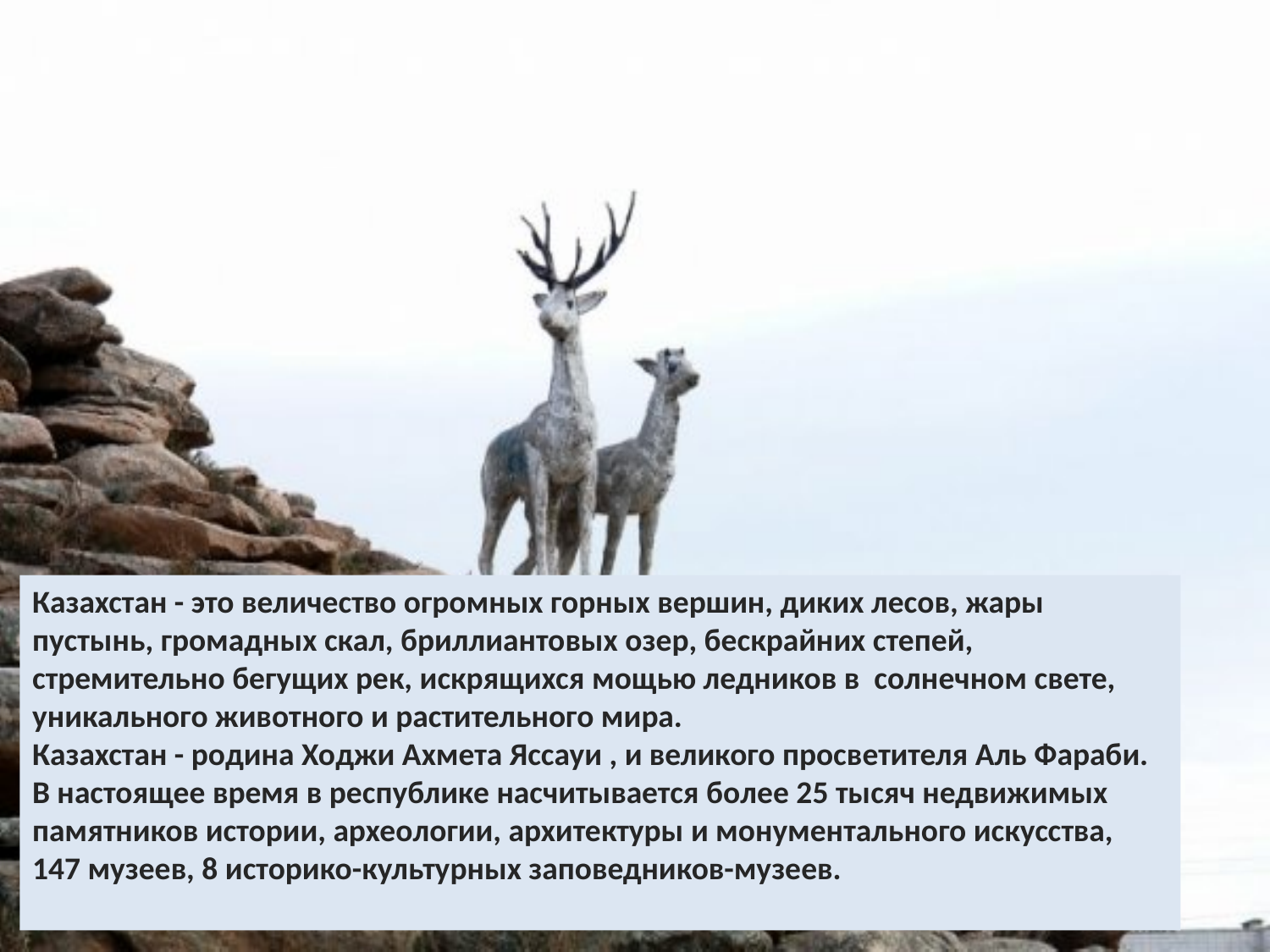

Казахстан - это величество огромных горных вершин, диких лесов, жары пустынь, громадных скал, бриллиантовых озер, бескрайних степей, стремительно бегущих рек, искрящихся мощью ледников в  солнечном свете, уникального животного и растительного мира.
Казахстан - родина Ходжи Ахмета Яссауи , и великого просветителя Аль Фараби. В настоящее время в республике насчитывается более 25 тысяч недвижимых памятников истории, археологии, архитектуры и монументального искусства, 147 музеев, 8 историко-культурных заповедников-музеев.